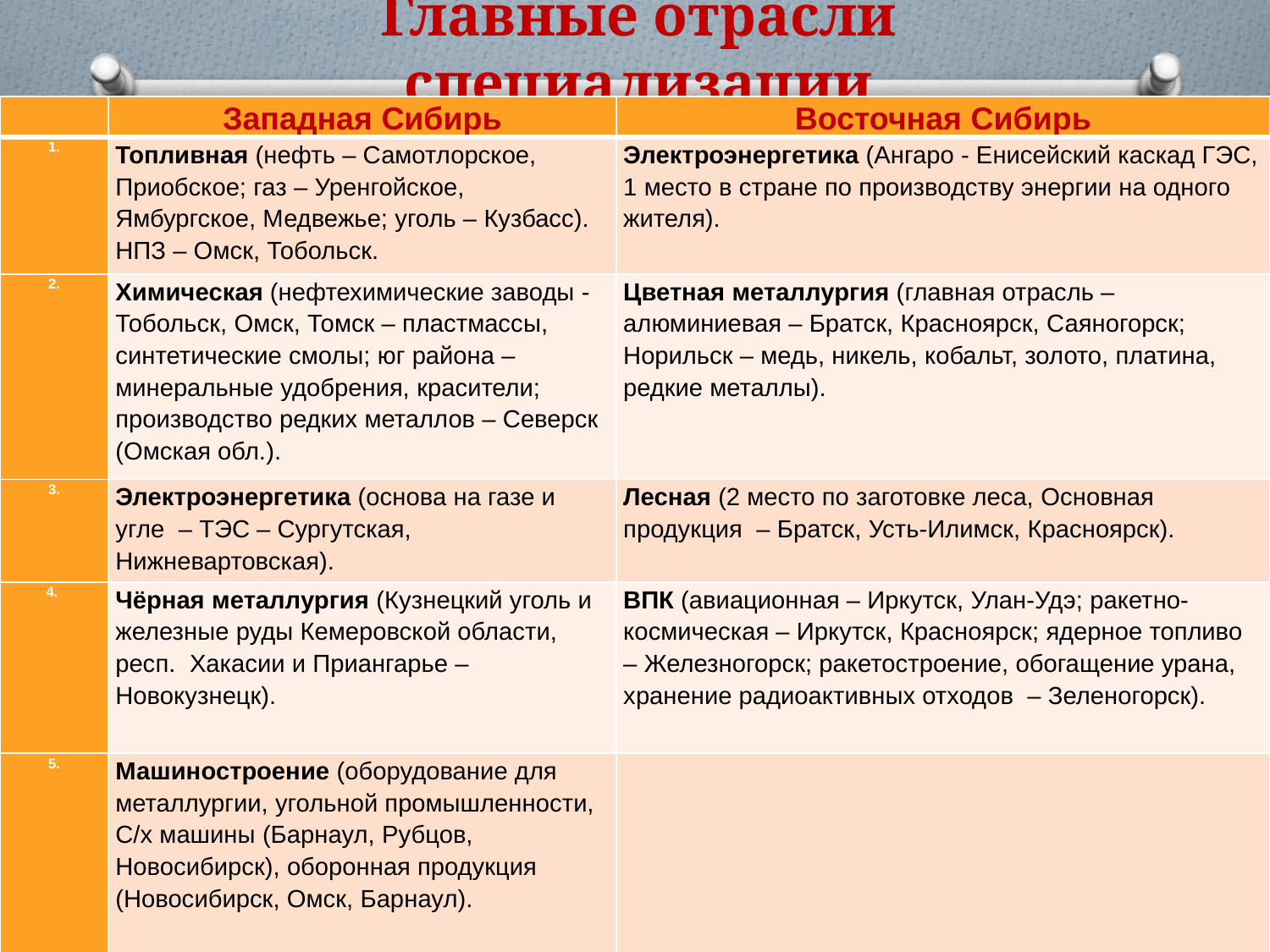

# Главные отрасли специализации
|  | Западная Сибирь | Восточная Сибирь |
| --- | --- | --- |
| 1. | Топливная (нефть – Самотлорское, Приобское; газ – Уренгойское, Ямбургское, Медвежье; уголь – Кузбасс). НПЗ – Омск, Тобольск. | Электроэнергетика (Ангаро - Енисейский каскад ГЭС, 1 место в стране по производству энергии на одного жителя). |
| 2. | Химическая (нефтехимические заводы - Тобольск, Омск, Томск – пластмассы, синтетические смолы; юг района – минеральные удобрения, красители; производство редких металлов – Северск (Омская обл.). | Цветная металлургия (главная отрасль – алюминиевая – Братск, Красноярск, Саяногорск; Норильск – медь, никель, кобальт, золото, платина, редкие металлы). |
| 3. | Электроэнергетика (основа на газе и угле – ТЭС – Сургутская, Нижневартовская). | Лесная (2 место по заготовке леса, Основная продукция – Братск, Усть-Илимск, Красноярск). |
| 4. | Чёрная металлургия (Кузнецкий уголь и железные руды Кемеровской области, респ. Хакасии и Приангарье – Новокузнецк). | ВПК (авиационная – Иркутск, Улан-Удэ; ракетно-космическая – Иркутск, Красноярск; ядерное топливо – Железногорск; ракетостроение, обогащение урана, хранение радиоактивных отходов – Зеленогорск). |
| 5. | Машиностроение (оборудование для металлургии, угольной промышленности, С/х машины (Барнаул, Рубцов, Новосибирск), оборонная продукция (Новосибирск, Омск, Барнаул). |  |